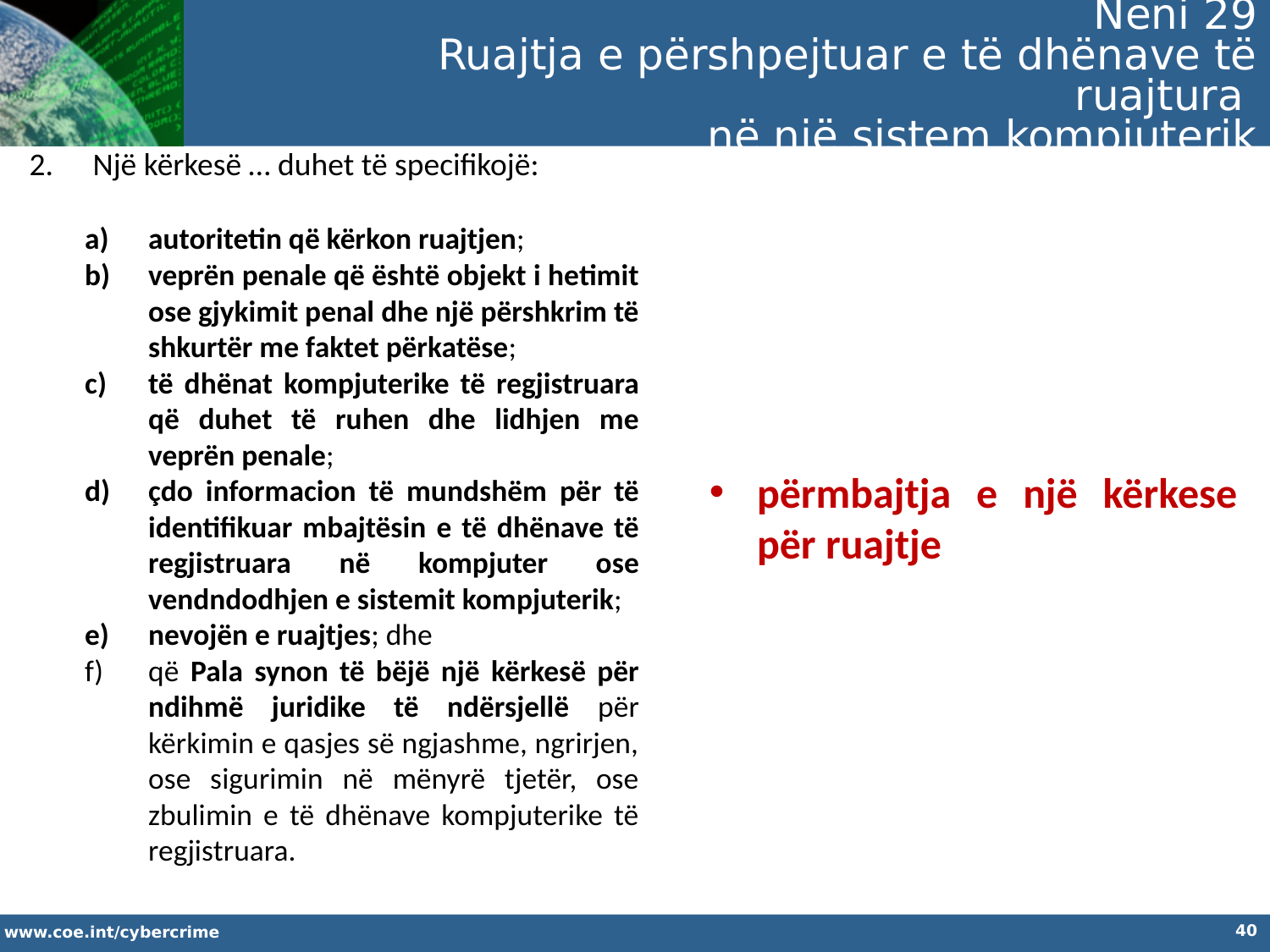

Neni 29
Ruajtja e përshpejtuar e të dhënave të ruajtura
në një sistem kompjuterik
Një kërkesë … duhet të specifikojë:

autoritetin që kërkon ruajtjen;
veprën penale që është objekt i hetimit ose gjykimit penal dhe një përshkrim të shkurtër me faktet përkatëse;
të dhënat kompjuterike të regjistruara që duhet të ruhen dhe lidhjen me veprën penale;
çdo informacion të mundshëm për të identifikuar mbajtësin e të dhënave të regjistruara në kompjuter ose vendndodhjen e sistemit kompjuterik;
nevojën e ruajtjes; dhe
që Pala synon të bëjë një kërkesë për ndihmë juridike të ndërsjellë për kërkimin e qasjes së ngjashme, ngrirjen, ose sigurimin në mënyrë tjetër, ose zbulimin e të dhënave kompjuterike të regjistruara.
përmbajtja e një kërkese për ruajtje
40